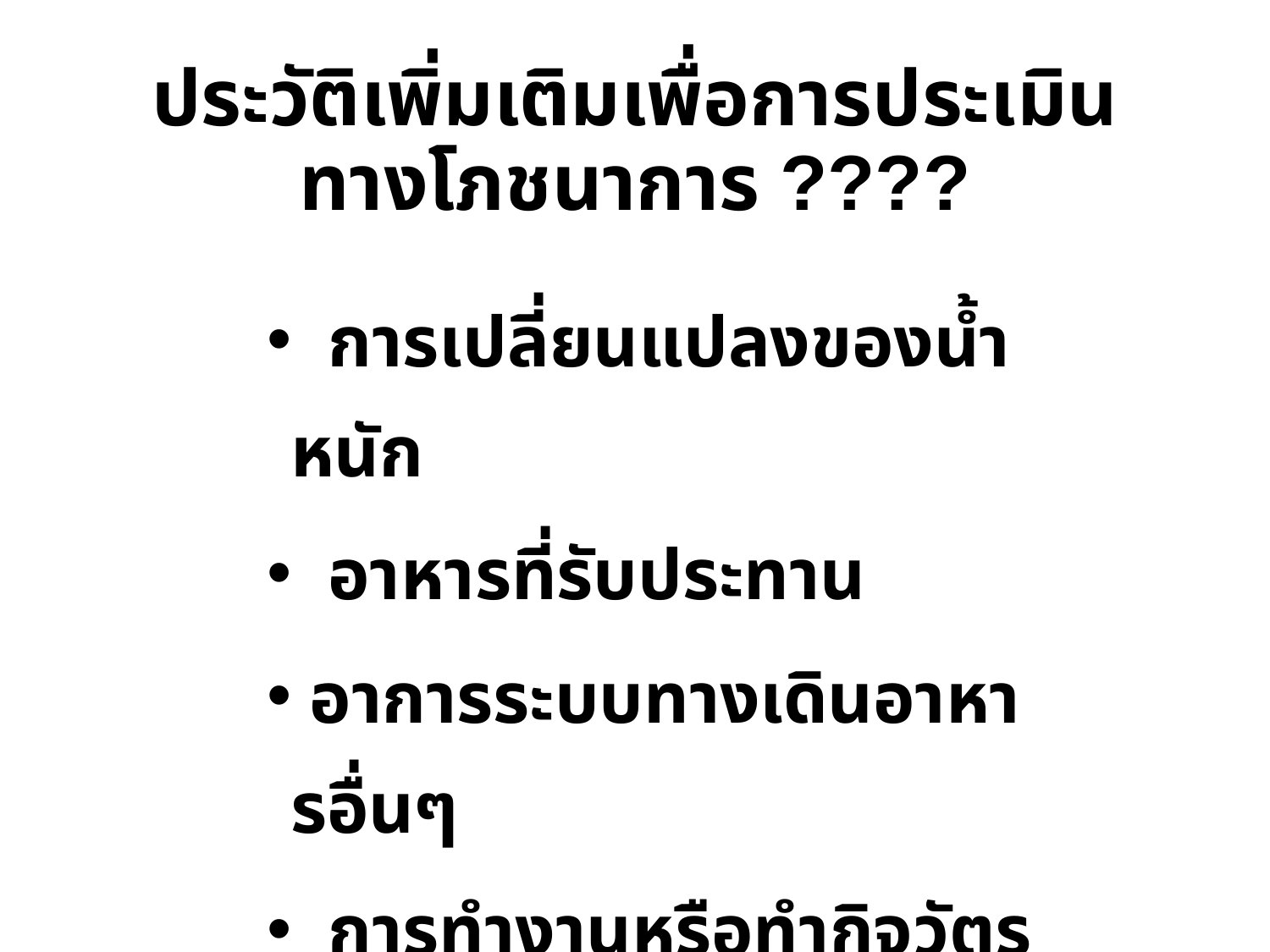

# ประวัติเพิ่มเติมเพื่อการประเมินทางโภชนาการ ????
  การเปลี่ยนแปลงของน้ำหนัก
  อาหารที่รับประทาน
 อาการระบบทางเดินอาหารอื่นๆ
  การทำงานหรือทำกิจวัตรประจำวัน
  โรคประจำตัว